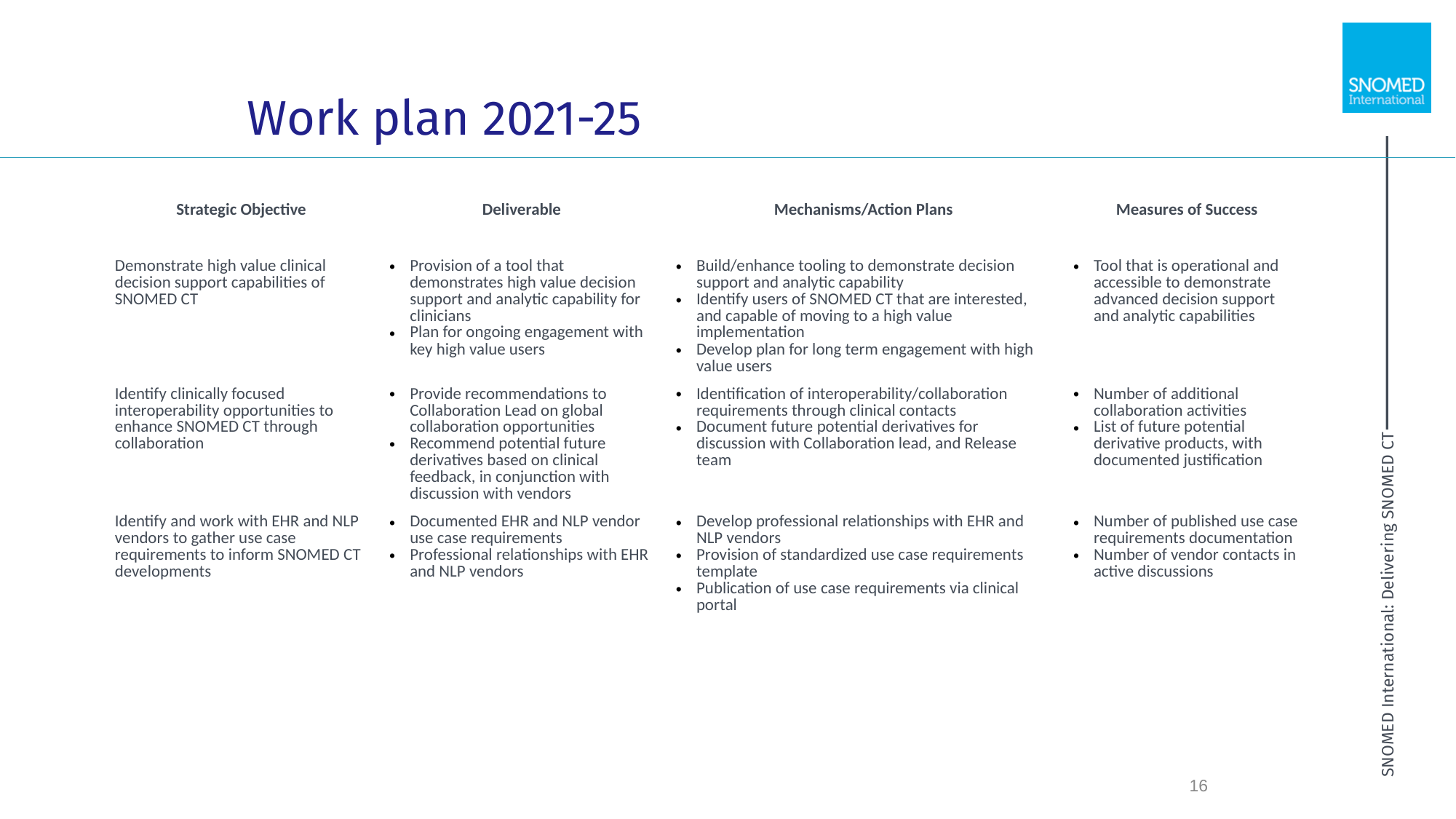

# Work plan 2021-25
| Strategic Objective | Deliverable | Mechanisms/Action Plans | Measures of Success |
| --- | --- | --- | --- |
| Demonstrate high value clinical decision support capabilities of SNOMED CT | Provision of a tool that demonstrates high value decision support and analytic capability for clinicians Plan for ongoing engagement with key high value users | Build/enhance tooling to demonstrate decision support and analytic capability Identify users of SNOMED CT that are interested, and capable of moving to a high value implementation Develop plan for long term engagement with high value users | Tool that is operational and accessible to demonstrate advanced decision support and analytic capabilities |
| Identify clinically focused interoperability opportunities to enhance SNOMED CT through collaboration | Provide recommendations to Collaboration Lead on global collaboration opportunities Recommend potential future derivatives based on clinical feedback, in conjunction with discussion with vendors | Identification of interoperability/collaboration requirements through clinical contacts Document future potential derivatives for discussion with Collaboration lead, and Release team | Number of additional collaboration activities List of future potential derivative products, with documented justification |
| Identify and work with EHR and NLP vendors to gather use case requirements to inform SNOMED CT developments | Documented EHR and NLP vendor use case requirements Professional relationships with EHR and NLP vendors | Develop professional relationships with EHR and NLP vendors Provision of standardized use case requirements template Publication of use case requirements via clinical portal | Number of published use case requirements documentation Number of vendor contacts in active discussions |
16